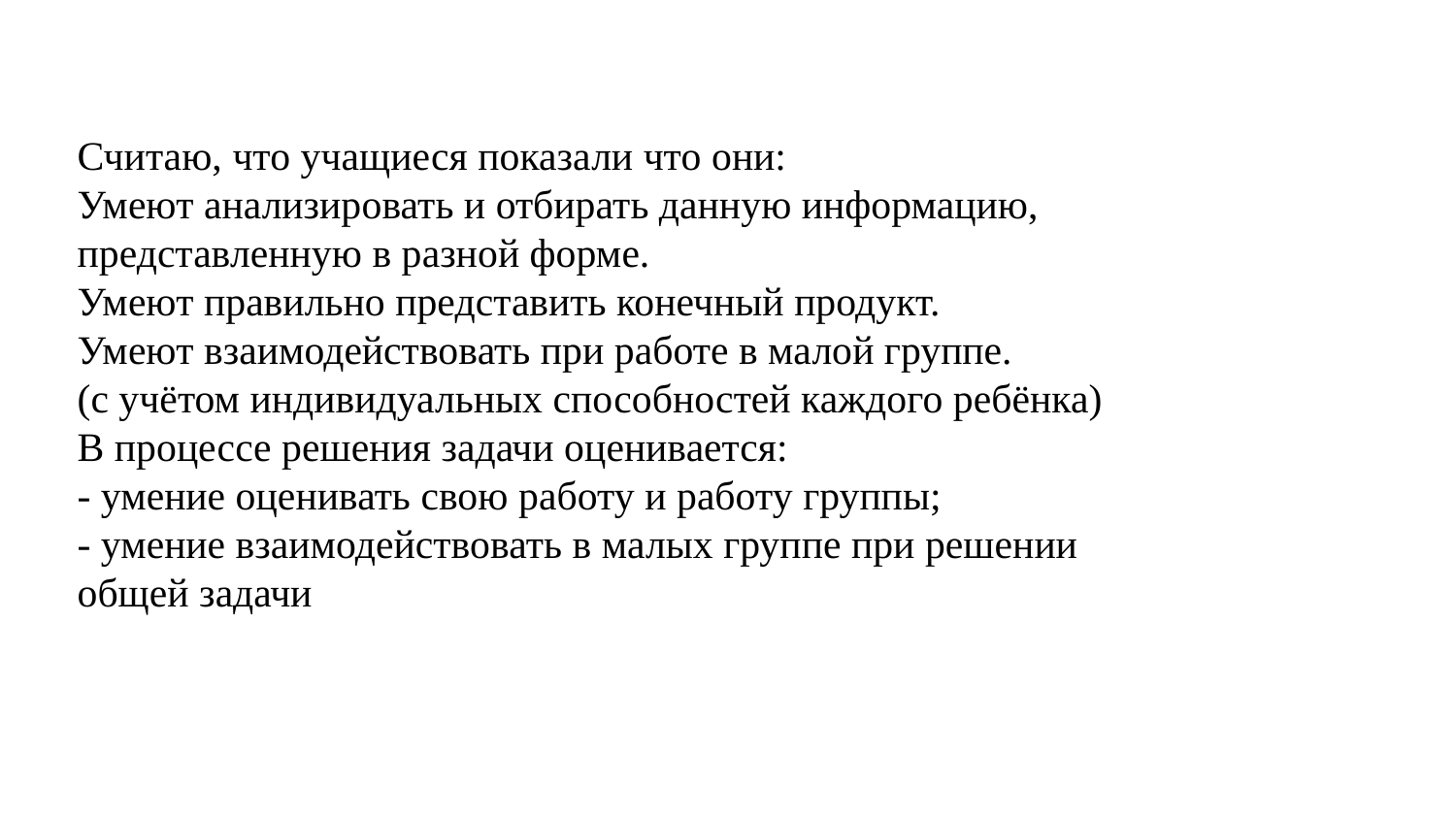

Считаю, что учащиеся показали что они:
Умеют анализировать и отбирать данную информацию, представленную в разной форме.
Умеют правильно представить конечный продукт.
Умеют взаимодействовать при работе в малой группе.
(с учётом индивидуальных способностей каждого ребёнка)
В процессе решения задачи оценивается:
- умение оценивать свою работу и работу группы;
- умение взаимодействовать в малых группе при решении общей задачи